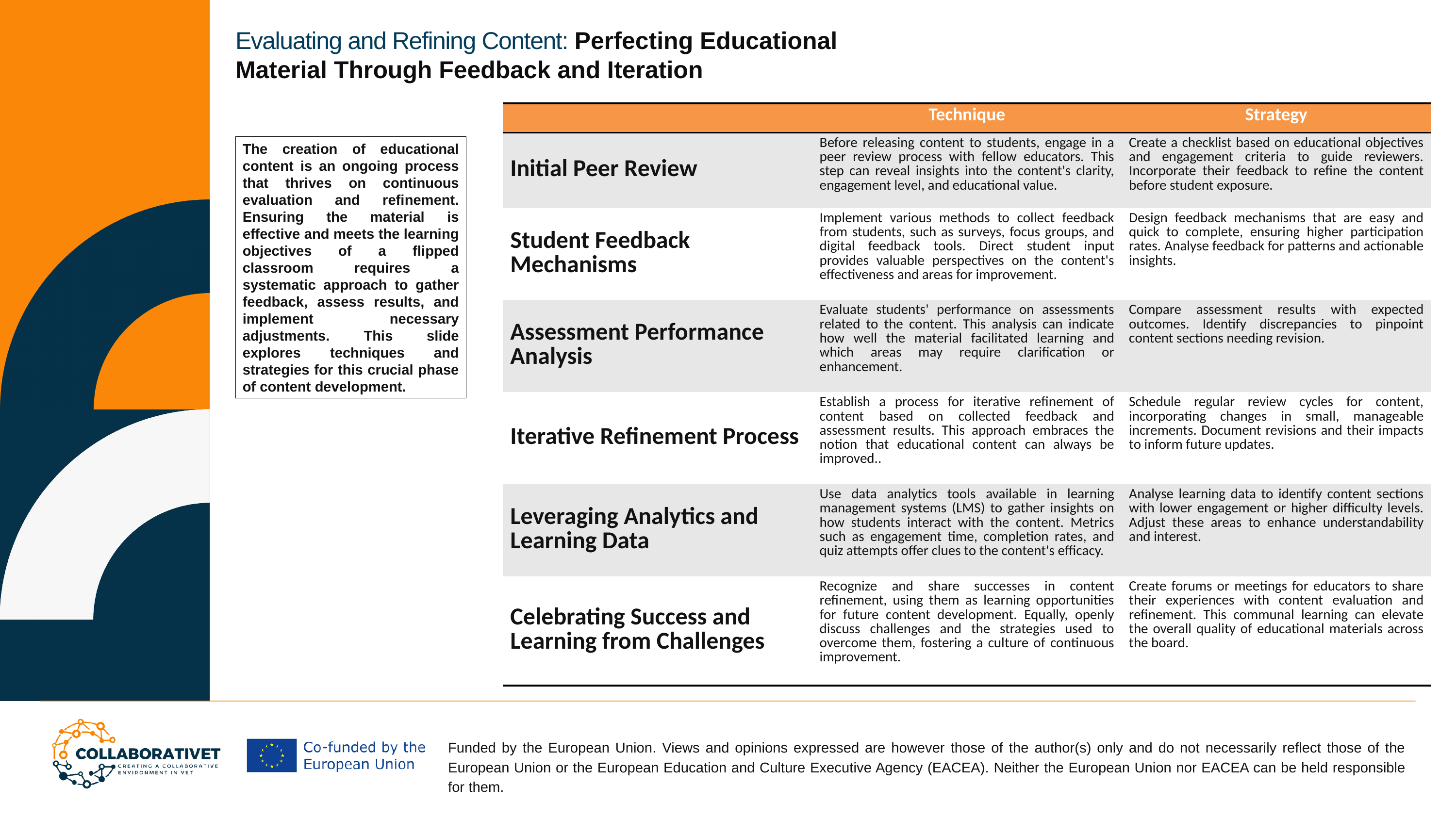

Evaluating and Refining Content: Perfecting Educational Material Through Feedback and Iteration
|  | Technique | Strategy |
| --- | --- | --- |
| Initial Peer Review | Before releasing content to students, engage in a peer review process with fellow educators. This step can reveal insights into the content's clarity, engagement level, and educational value. | Create a checklist based on educational objectives and engagement criteria to guide reviewers. Incorporate their feedback to refine the content before student exposure. |
| Student Feedback Mechanisms | Implement various methods to collect feedback from students, such as surveys, focus groups, and digital feedback tools. Direct student input provides valuable perspectives on the content's effectiveness and areas for improvement. | Design feedback mechanisms that are easy and quick to complete, ensuring higher participation rates. Analyse feedback for patterns and actionable insights. |
| Assessment Performance Analysis | Evaluate students' performance on assessments related to the content. This analysis can indicate how well the material facilitated learning and which areas may require clarification or enhancement. | Compare assessment results with expected outcomes. Identify discrepancies to pinpoint content sections needing revision. |
| Iterative Refinement Process | Establish a process for iterative refinement of content based on collected feedback and assessment results. This approach embraces the notion that educational content can always be improved.. | Schedule regular review cycles for content, incorporating changes in small, manageable increments. Document revisions and their impacts to inform future updates. |
| Leveraging Analytics and Learning Data | Use data analytics tools available in learning management systems (LMS) to gather insights on how students interact with the content. Metrics such as engagement time, completion rates, and quiz attempts offer clues to the content's efficacy. | Analyse learning data to identify content sections with lower engagement or higher difficulty levels. Adjust these areas to enhance understandability and interest. |
| Celebrating Success and Learning from Challenges | Recognize and share successes in content refinement, using them as learning opportunities for future content development. Equally, openly discuss challenges and the strategies used to overcome them, fostering a culture of continuous improvement. | Create forums or meetings for educators to share their experiences with content evaluation and refinement. This communal learning can elevate the overall quality of educational materials across the board. |
The creation of educational content is an ongoing process that thrives on continuous evaluation and refinement. Ensuring the material is effective and meets the learning objectives of a flipped classroom requires a systematic approach to gather feedback, assess results, and implement necessary adjustments. This slide explores techniques and strategies for this crucial phase of content development.

Funded by the European Union. Views and opinions expressed are however those of the author(s) only and do not necessarily reflect those of the European Union or the European Education and Culture Executive Agency (EACEA). Neither the European Union nor EACEA can be held responsible for them.